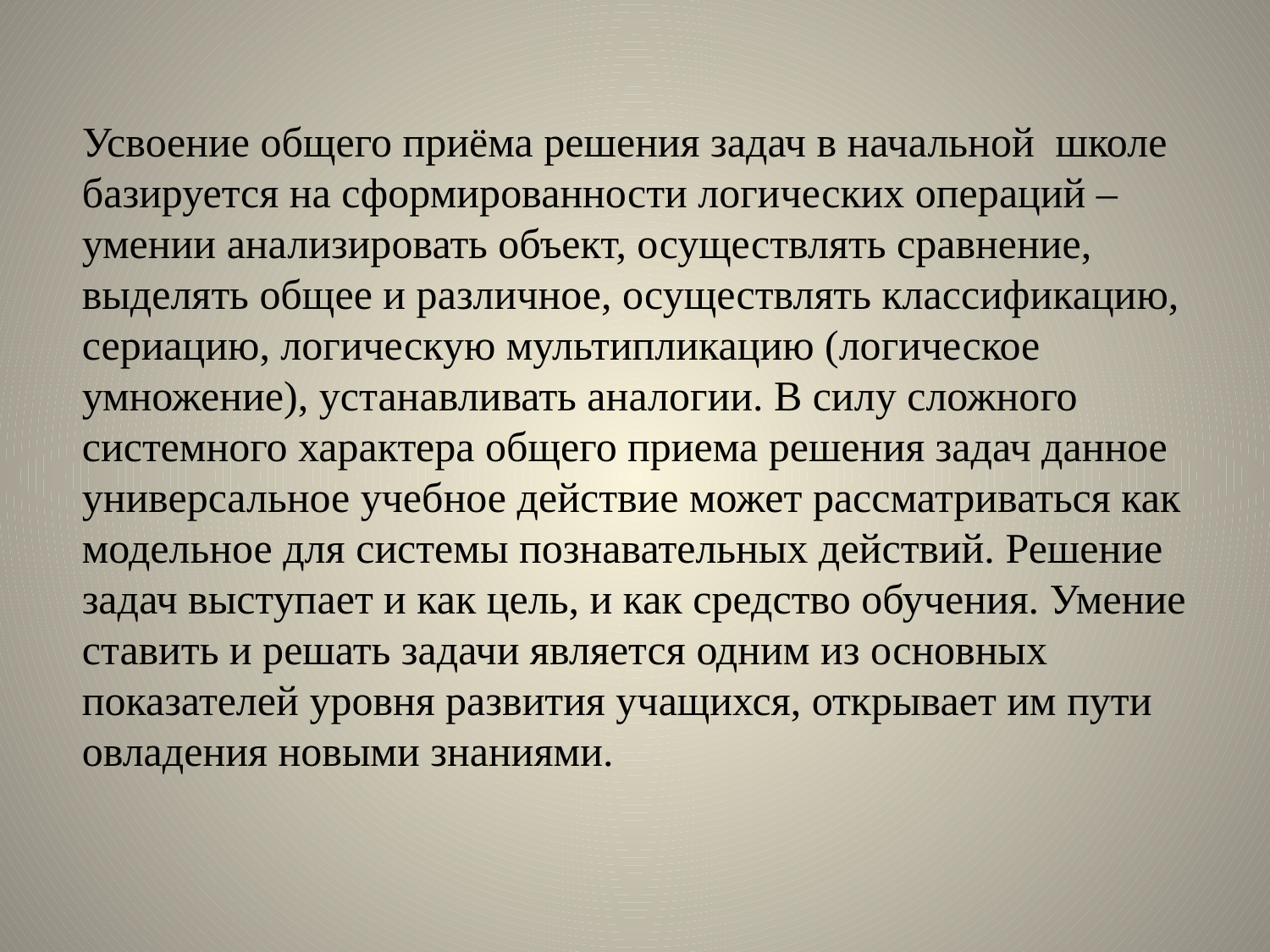

Усвоение общего приёма решения задач в начальной  школе  базируется на сформированности логических операций – умении анализировать объект, осуществлять сравнение, выделять общее и различное, осуществлять классификацию, сериацию, логическую мультипликацию (логическое умножение), устанавливать аналогии. В силу сложного системного характера общего приема решения задач данное универсальное учебное действие может рассматриваться как модельное для системы познавательных действий. Решение задач выступает и как цель, и как средство обучения. Умение ставить и решать задачи является одним из основных показателей уровня развития учащихся, открывает им пути овладения новыми знаниями.